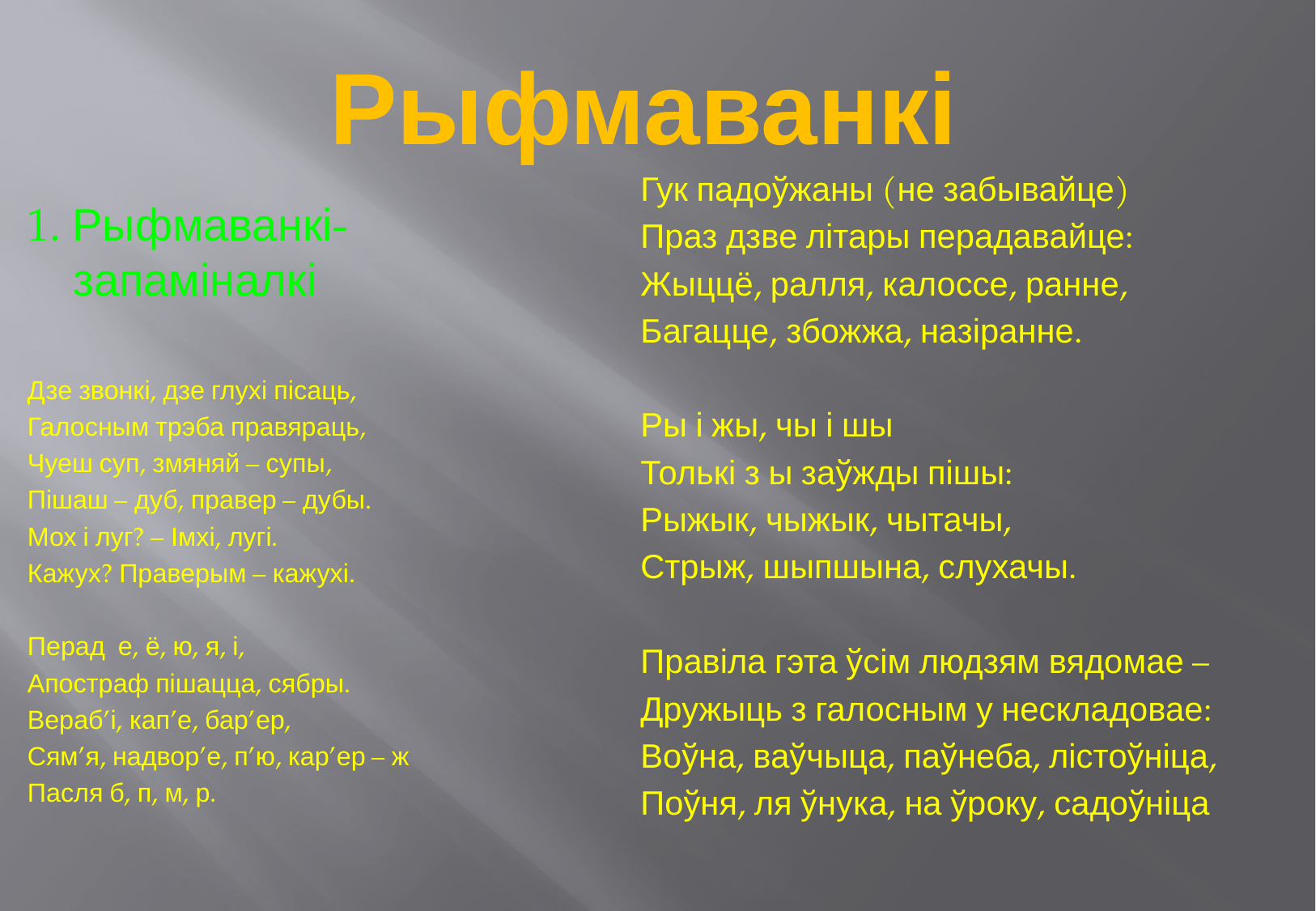

# Рыфмаванкі
Гук падоўжаны (не забывайце)
Праз дзве літары перадавайце:
Жыццё, ралля, калоссе, ранне,
Багацце, збожжа, назіранне.

Ры і жы, чы і шы
Толькі з ы заўжды пішы:
Рыжык, чыжык, чытачы,
Стрыж, шыпшына, слухачы.

Правіла гэта ўсім людзям вядомае –
Дружыць з галосным у нескладовае:
Воўна, ваўчыца, паўнеба, лістоўніца,
Поўня, ля ўнука, на ўроку, садоўніца

1. Рыфмаванкі-запаміналкі

Дзе звонкі, дзе глухі пісаць,
Галосным трэба правяраць,
Чуеш суп, змяняй – супы,
Пішаш – дуб, правер – дубы.
Мох і луг? – Імхі, лугі.
Кажух? Праверым – кажухі.

Перад  е, ё, ю, я, і,
Апостраф пішацца, сябры.
Вераб’і, кап’е, бар’ер,
Сям’я, надвор’е, п’ю, кар’ер – ж
Пасля б, п, м, р.